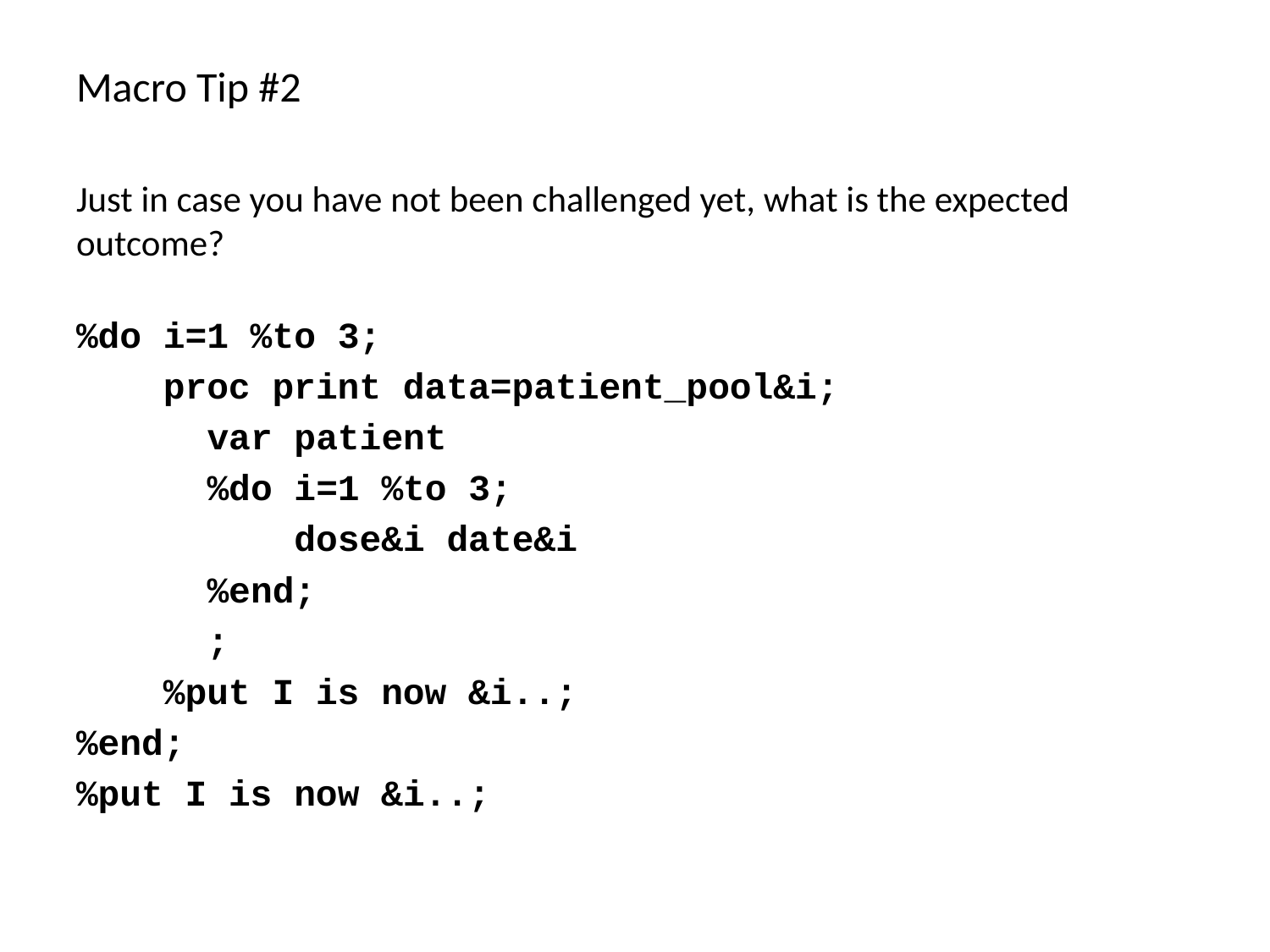

# Macro Tip #2
Just in case you have not been challenged yet, what is the expected outcome?

%do i=1 %to 3;
    proc print data=patient_pool&i;
      var patient
      %do i=1 %to 3;
          dose&i date&i
      %end;
      ;
    %put I is now &i..;
%end;
%put I is now &i..;